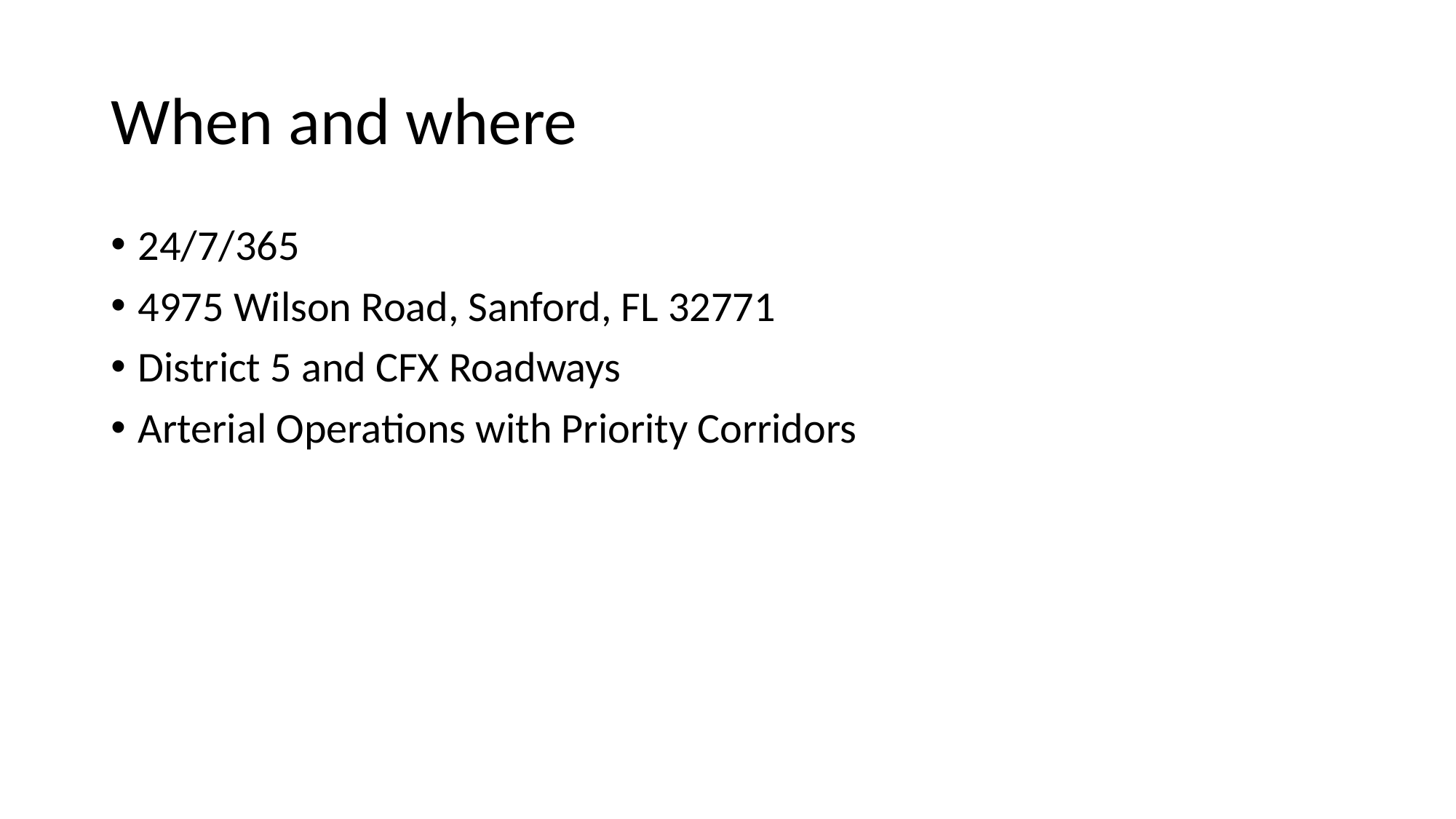

# When and where
24/7/365
4975 Wilson Road, Sanford, FL 32771
District 5 and CFX Roadways
Arterial Operations with Priority Corridors